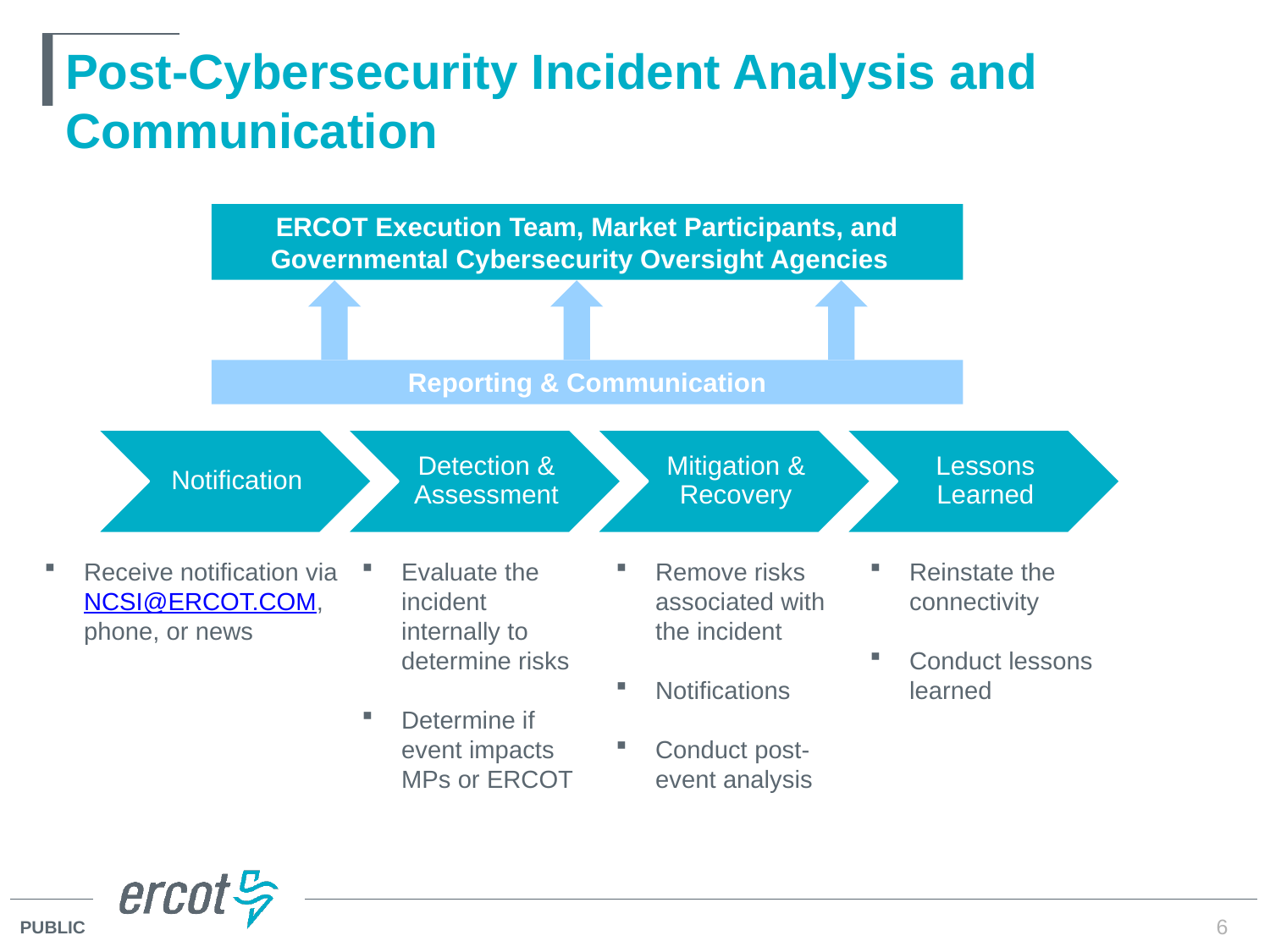

# Post-Cybersecurity Incident Analysis and Communication
Notification
Detection & Assessment
Mitigation & Recovery
Lessons Learned
Evaluate the incident internally to determine risks

Determine if event impacts MPs or ERCOT
Remove risks associated with the incident

Notifications

Conduct post-event analysis
Reinstate the connectivity

Conduct lessons learned

Receive notification via NCSI@ERCOT.COM, phone, or news
ERCOT Execution Team, Market Participants, and Governmental Cybersecurity Oversight Agencies

Reporting & Communication
6